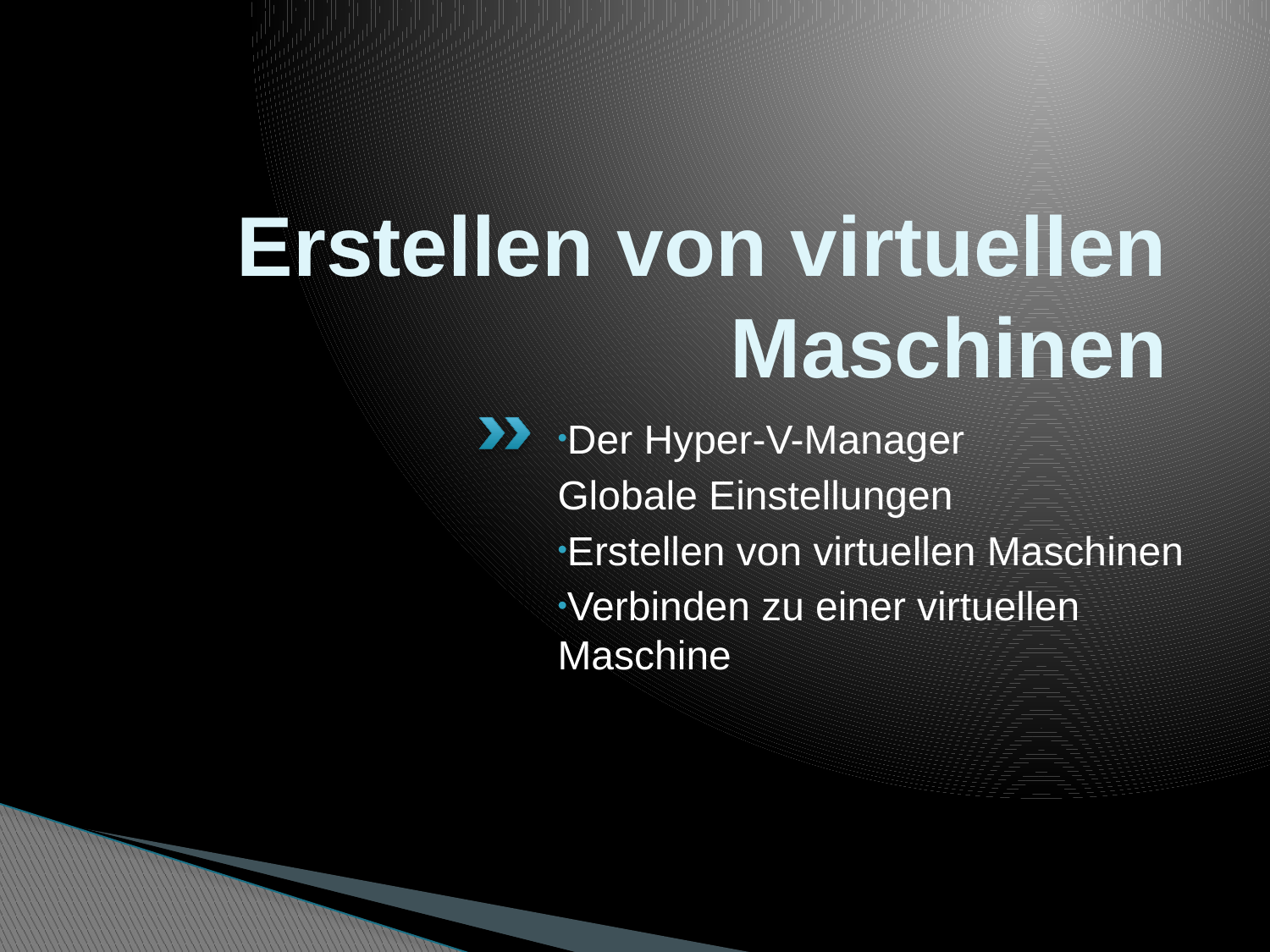

# Erstellen von virtuellen Maschinen
Der Hyper-V-Manager
Globale Einstellungen
Erstellen von virtuellen Maschinen
Verbinden zu einer virtuellen Maschine